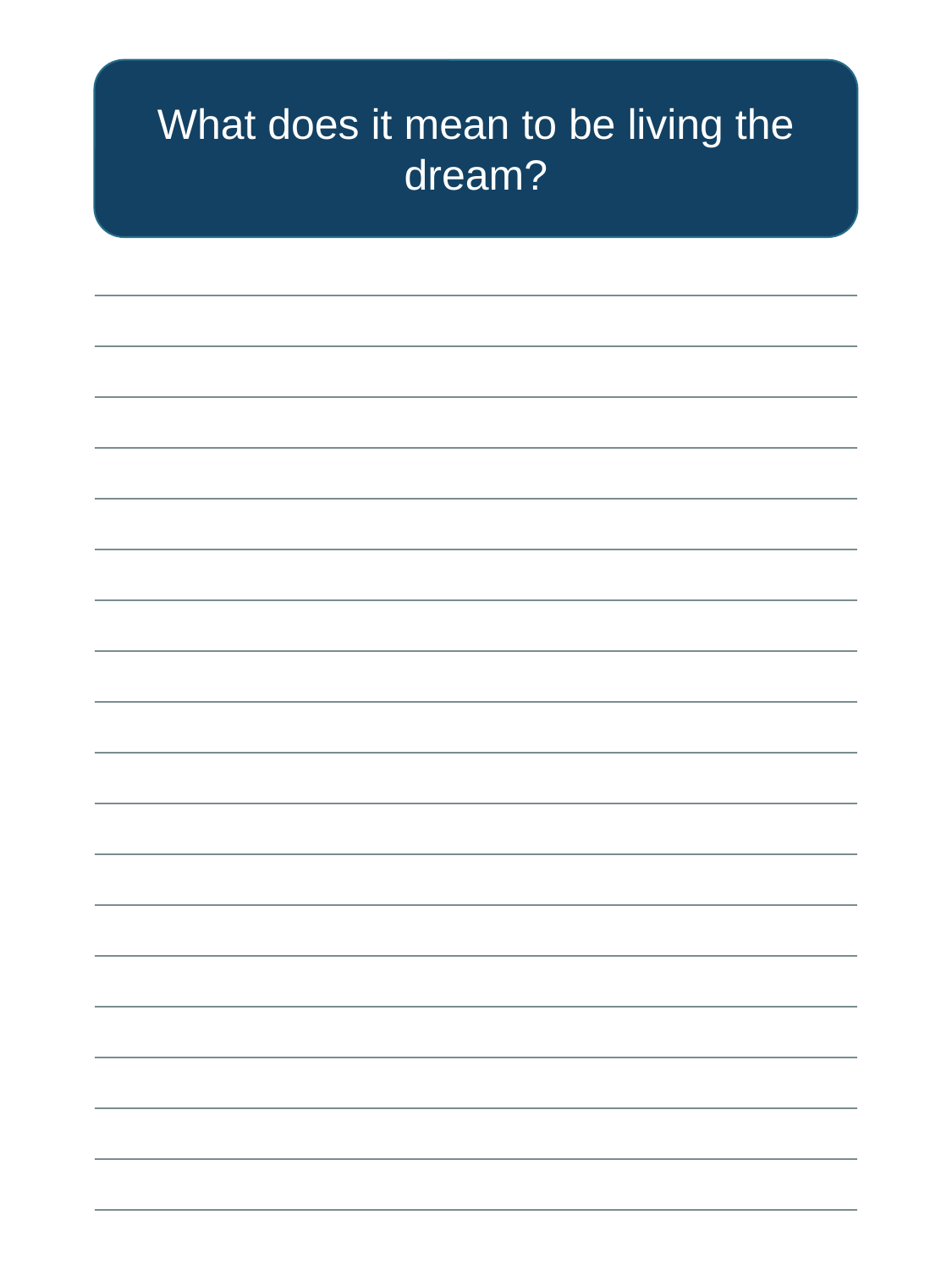

What does it mean to be living the dream?
|  |
| --- |
|  |
|  |
|  |
|  |
|  |
|  |
|  |
|  |
|  |
|  |
|  |
|  |
|  |
|  |
|  |
|  |
|  |